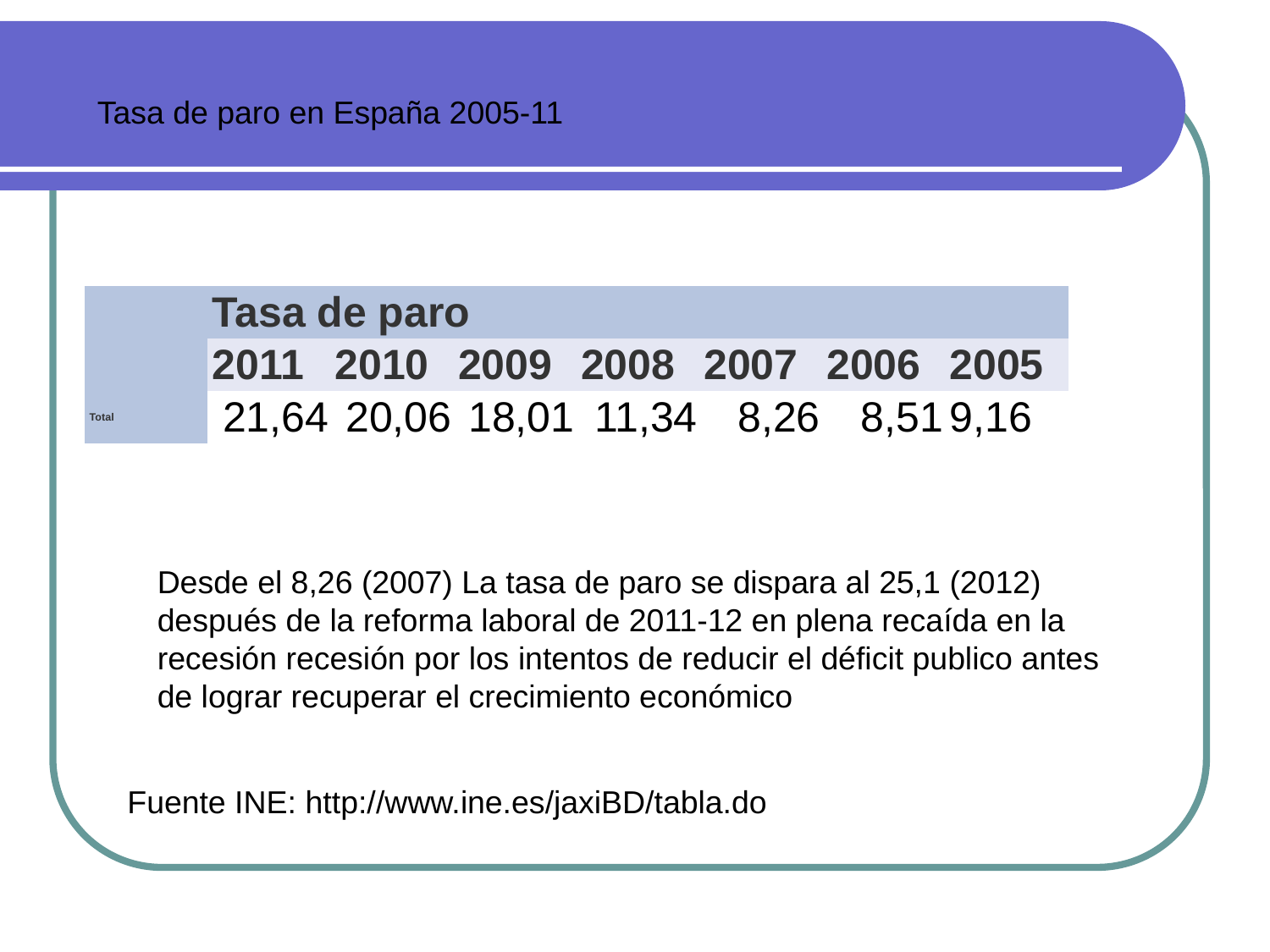

Tasa de paro en España 2005-11
|  | Tasa de paro |  |  |  |  |  |  |
| --- | --- | --- | --- | --- | --- | --- | --- |
|  | 2011 | 2010 | 2009 | 2008 | 2007 | 2006 | 2005 |
| Total | 21,64 | 20,06 | 18,01 | 11,34 | 8,26 | 8,51 | 9,16 |
Desde el 8,26 (2007) La tasa de paro se dispara al 25,1 (2012) después de la reforma laboral de 2011-12 en plena recaída en la recesión recesión por los intentos de reducir el déficit publico antes de lograr recuperar el crecimiento económico
Fuente INE: http://www.ine.es/jaxiBD/tabla.do